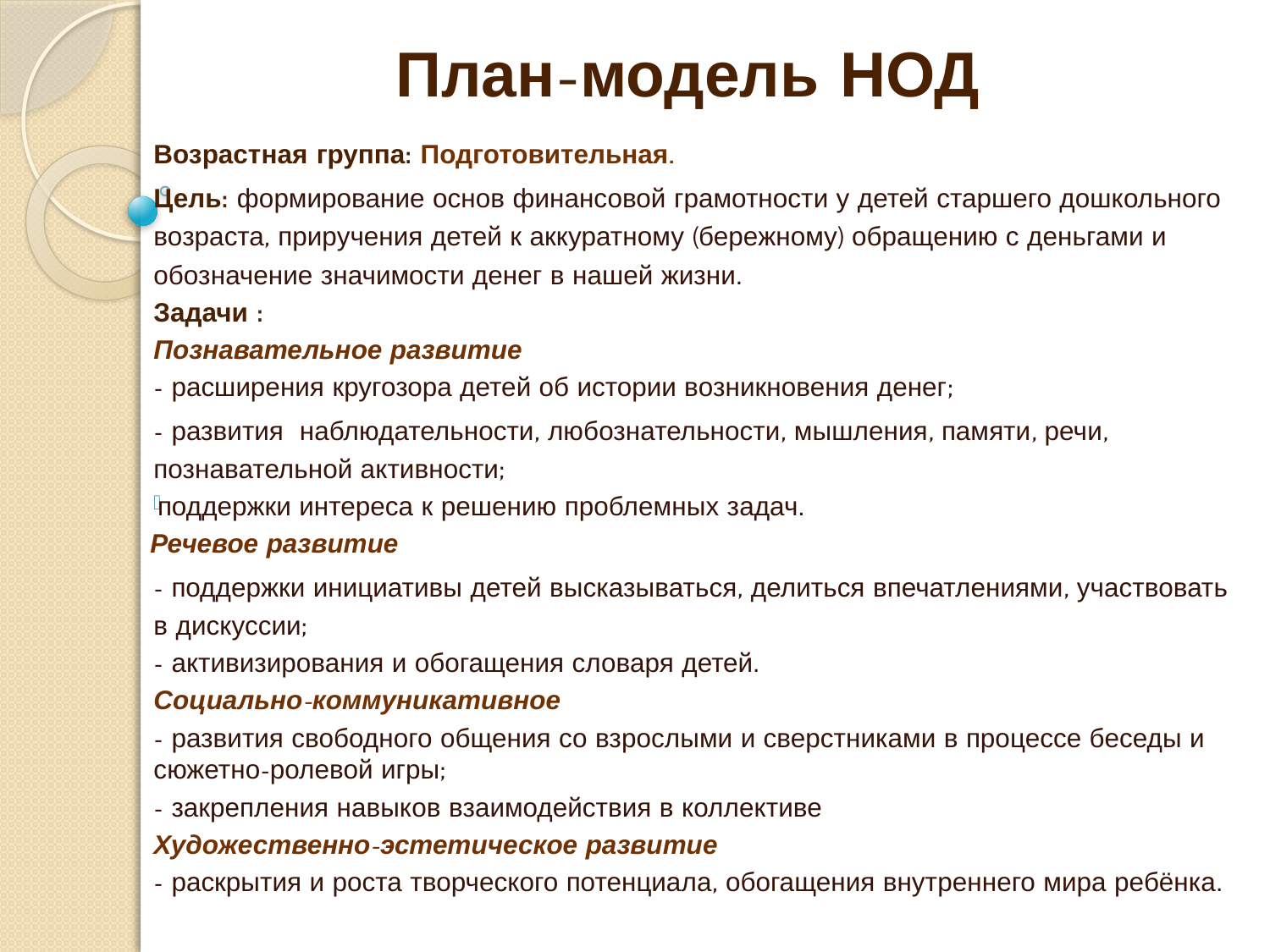

# План-модель НОД
Возрастная группа: Подготовительная.
Цель: формирование основ финансовой грамотности у детей старшего дошкольного возраста, приручения детей к аккуратному (бережному) обращению с деньгами и обозначение значимости денег в нашей жизни.
Задачи :
Познавательное развитие
- расширения кругозора детей об истории возникновения денег;
- развития  наблюдательности, любознательности, мышления, памяти, речи, познавательной активности;
поддержки интереса к решению проблемных задач.
Речевое развитие
- поддержки инициативы детей высказываться, делиться впечатлениями, участвовать в дискуссии;
- активизирования и обогащения словаря детей.
Социально-коммуникативное
- развития свободного общения со взрослыми и сверстниками в процессе беседы и сюжетно-ролевой игры;
- закрепления навыков взаимодействия в коллективе
Художественно-эстетическое развитие
- раскрытия и роста творческого потенциала, обогащения внутреннего мира ребёнка.